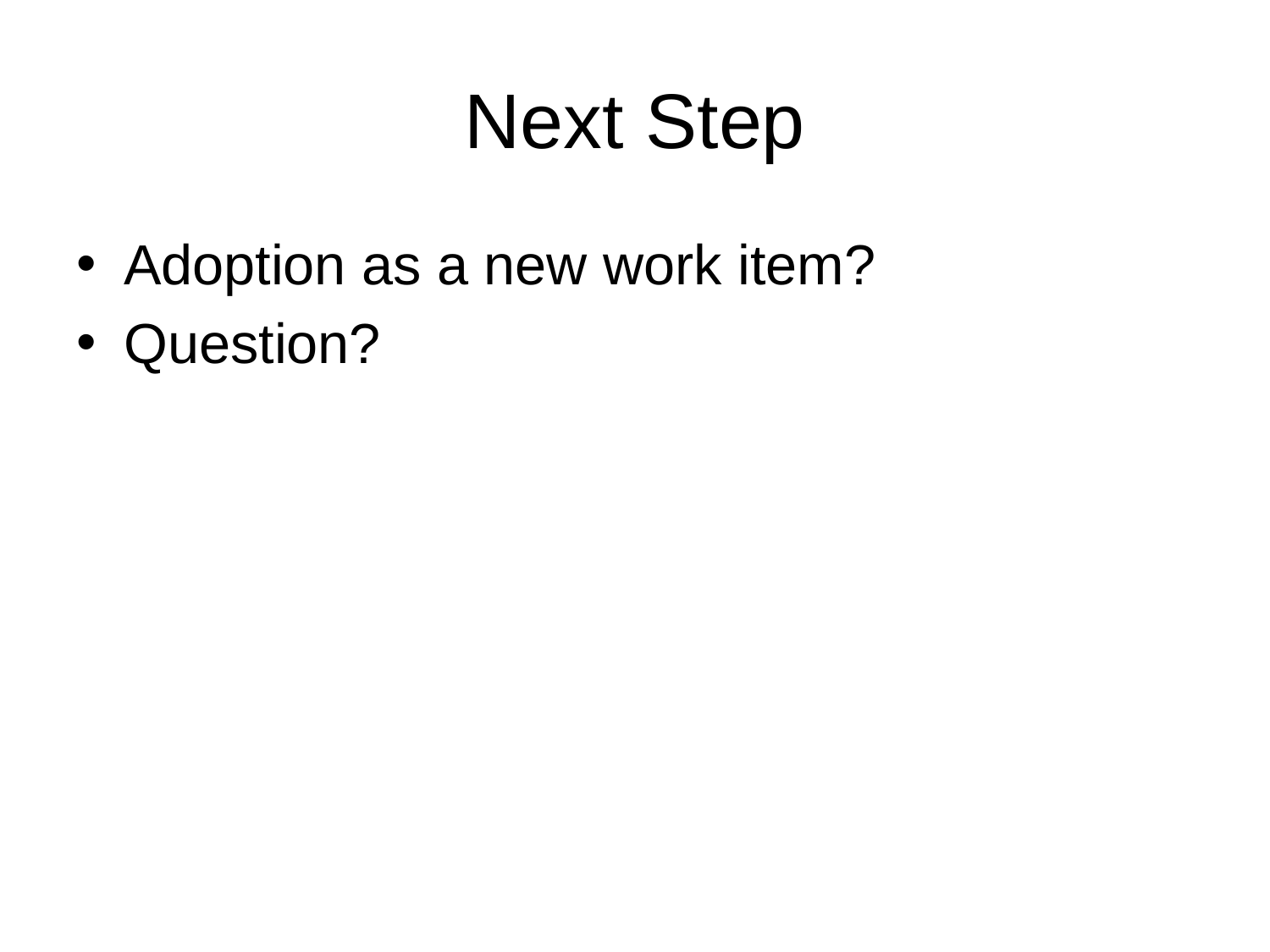

# Next Step
Adoption as a new work item?
Question?